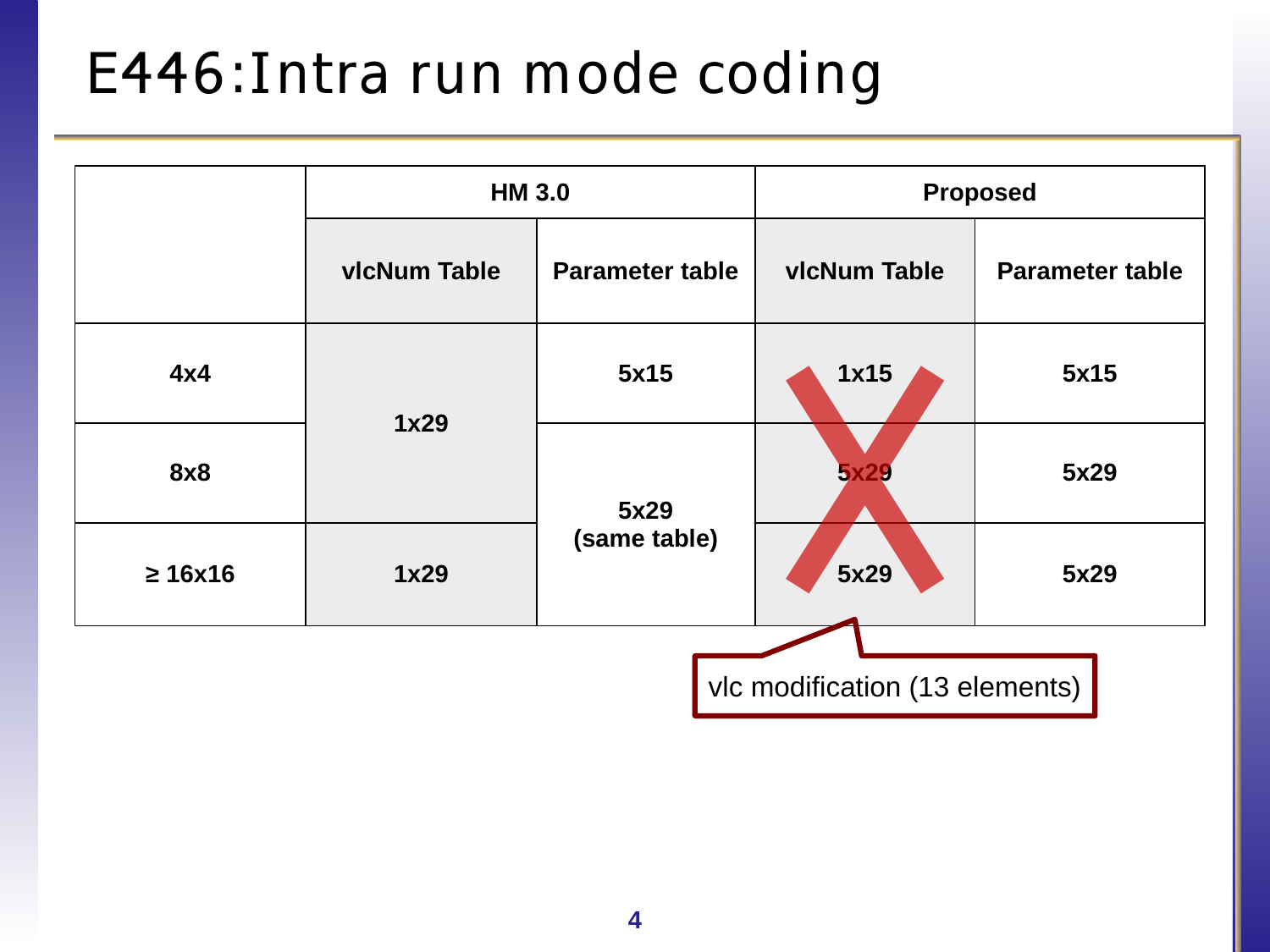

# E446:Intra run mode coding
|  | HM 3.0 |  | Proposed |  |
| --- | --- | --- | --- | --- |
|  | vlcNum Table | Parameter table | vlcNum Table | Parameter table |
| 4x4 | 1x29 | 5x15 | 1x15 | 5x15 |
| 8x8 |  | 5x29 (same table) | 5x29 | 5x29 |
| ≥ 16x16 | 1x29 |  | 5x29 | 5x29 |

vlc modification (13 elements)
4